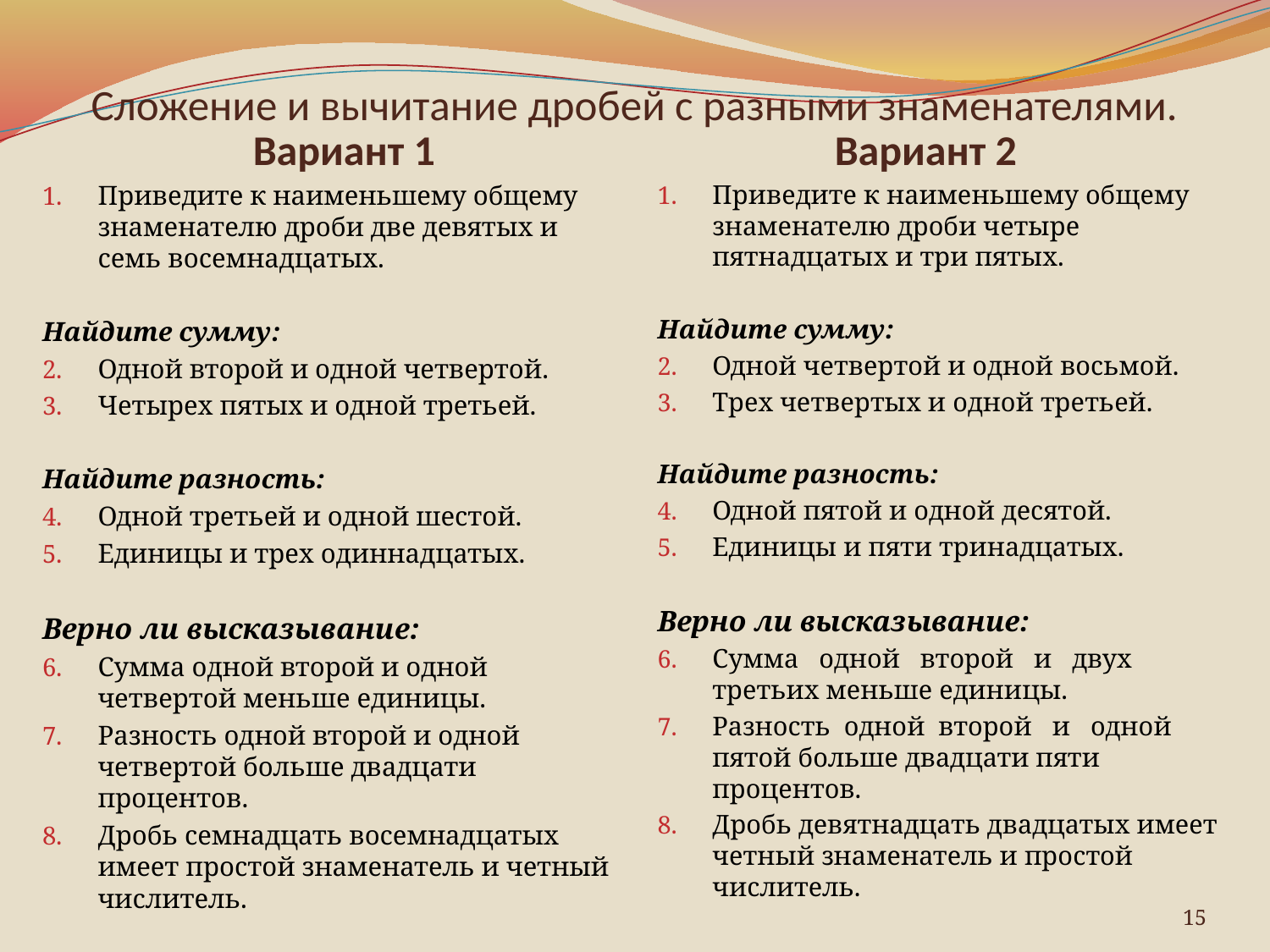

# Сложение и вычитание дробей с разными знаменателями.
Вариант 1
Вариант 2
Приведите к наименьшему общему знаменателю дроби две девятых и семь восемнадцатых.

Найдите сумму:
Одной второй и одной четвертой.
Четырех пятых и одной третьей.

Найдите разность:
Одной третьей и одной шестой.
Единицы и трех одиннадцатых.

Верно ли высказывание:
Сумма одной второй и одной четвертой меньше единицы.
Разность одной второй и одной четвертой больше двадцати процентов.
Дробь семнадцать восемнадцатых имеет простой знаменатель и четный числитель.

Приведите к наименьшему общему знаменателю дроби четыре пятнадцатых и три пятых.

Найдите сумму:
Одной четвертой и одной восьмой.
Трех четвертых и одной третьей.

Найдите разность:
Одной пятой и одной десятой.
Единицы и пяти тринадцатых.

Верно ли высказывание:
Сумма   одной   второй   и   двух   третьих меньше единицы.
Разность  одной  второй   и   одной   пятой больше двадцати пяти процентов.
Дробь девятнадцать двадцатых имеет четный знаменатель и простой числитель.

15